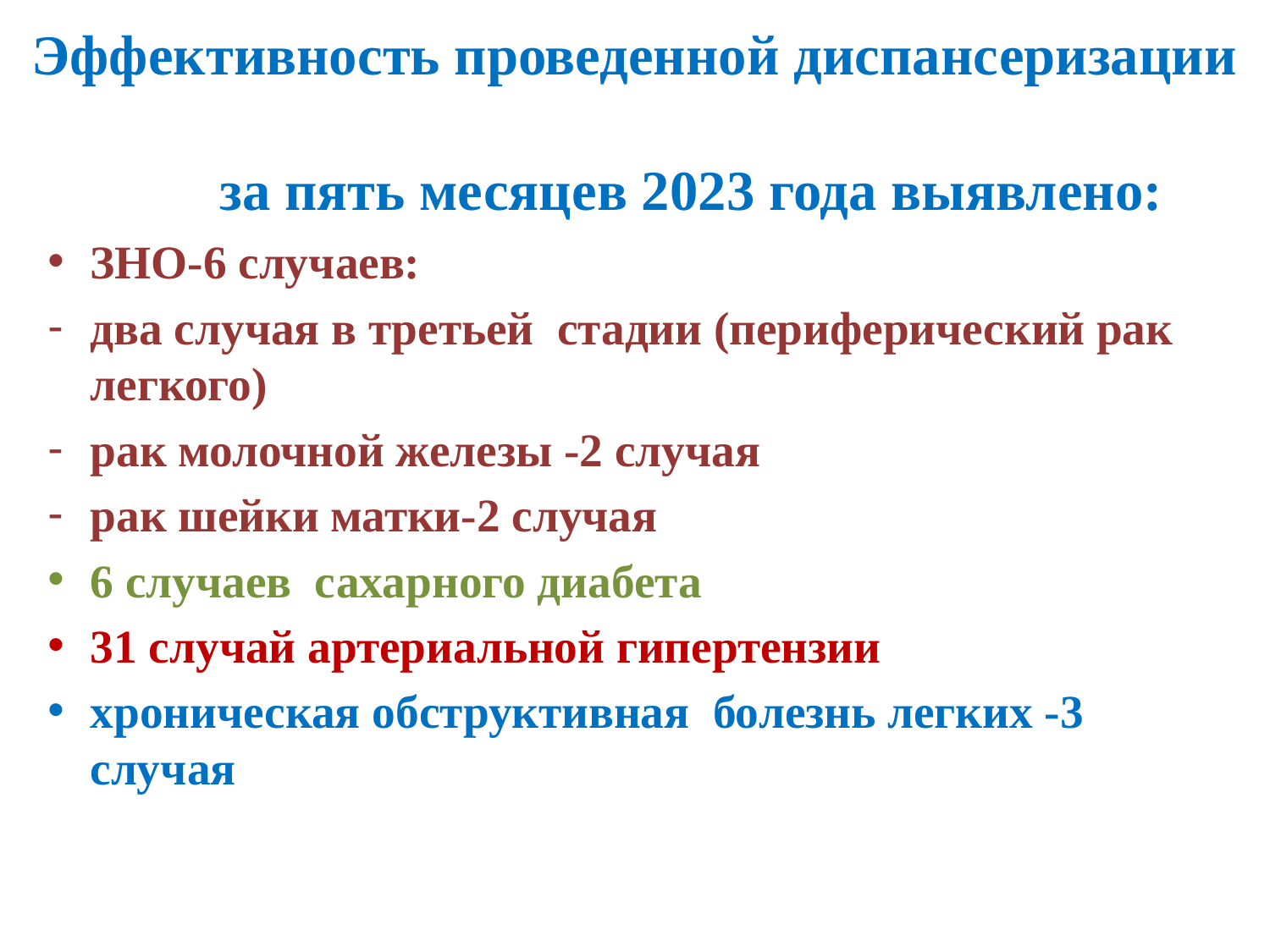

# Эффективность проведенной диспансеризации                                                                                               за пять месяцев 2023 года выявлено:
ЗНО-6 случаев:
два случая в третьей  стадии (периферический рак легкого)
рак молочной железы -2 случая
рак шейки матки-2 случая
6 случаев  сахарного диабета
31 случай артериальной гипертензии
хроническая обструктивная  болезнь легких -3 случая